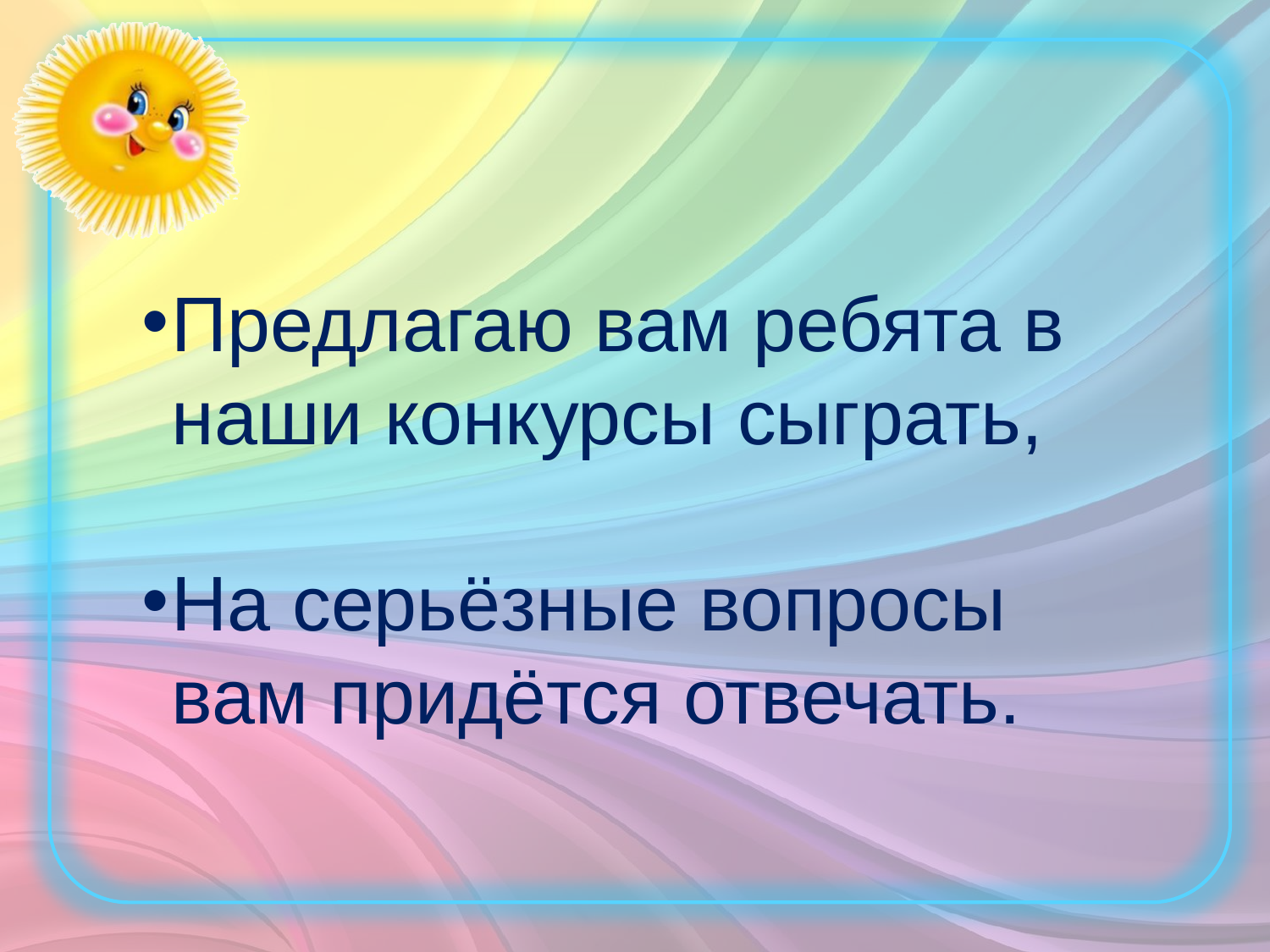

Предлагаю вам ребята в наши конкурсы сыграть,

На серьёзные вопросы вам придётся отвечать.